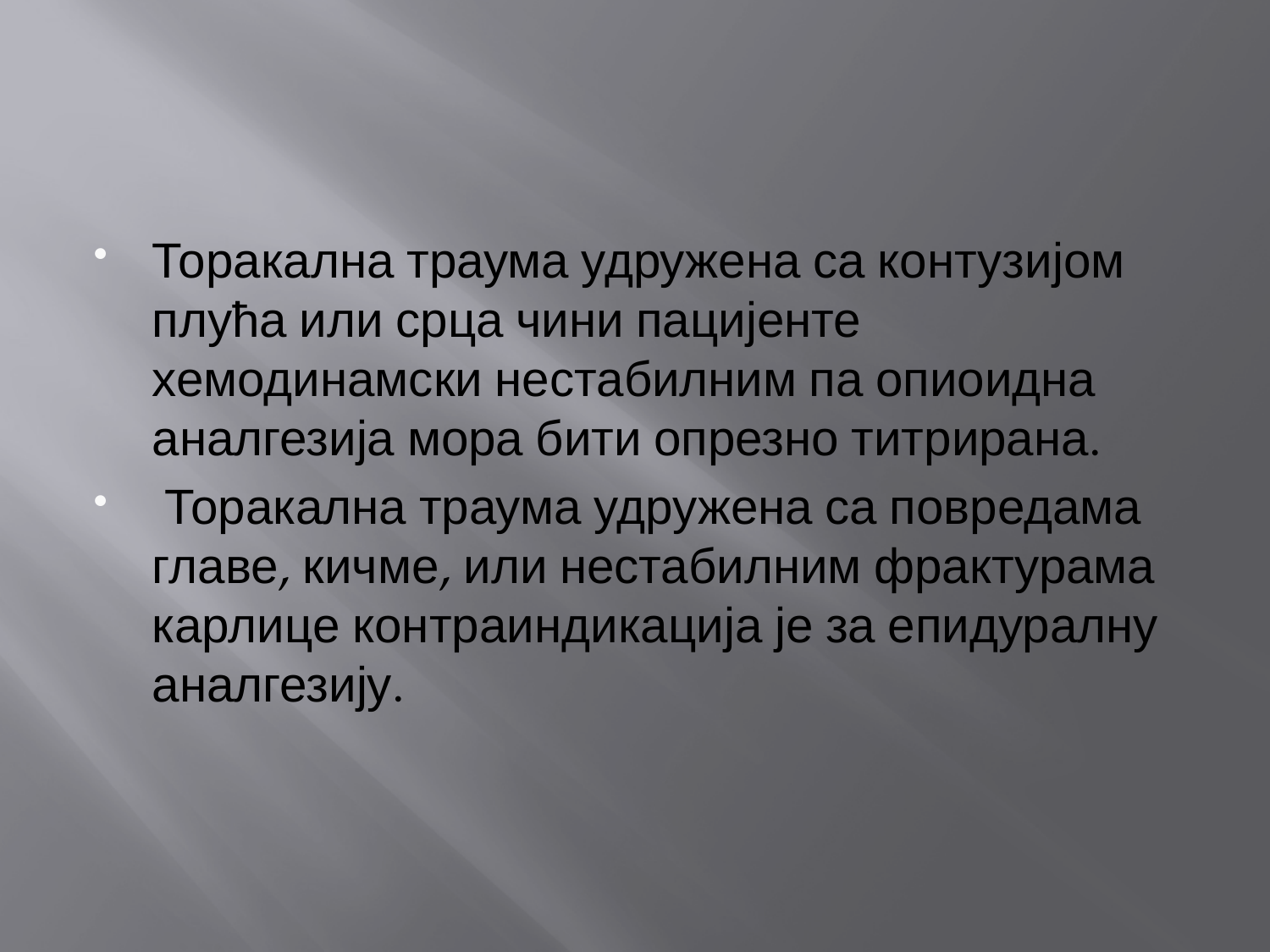

#
Торакална траума удружена са контузијом плућа или срца чини пацијенте хемодинамски нестабилним па опиоидна аналгезија мора бити опрезно титрирана.
 Торакална траума удружена са повредама главе, кичме, или нестабилним фрактурама карлице контраиндикација је за епидуралну аналгезију.